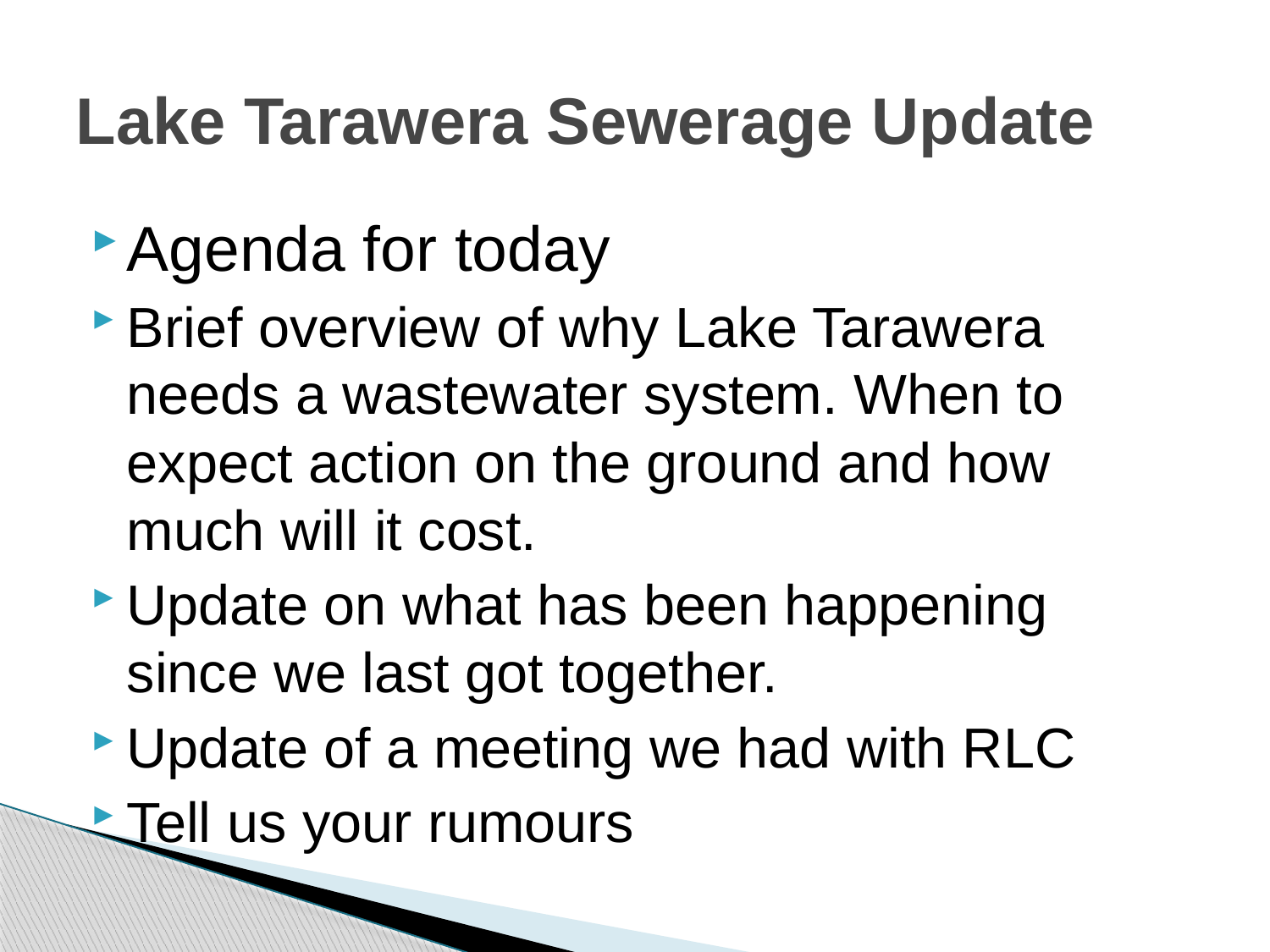

# Lake Tarawera Sewerage Update
Agenda for today
Brief overview of why Lake Tarawera needs a wastewater system. When to expect action on the ground and how much will it cost.
Update on what has been happening since we last got together.
Update of a meeting we had with RLC
Tell us your rumours